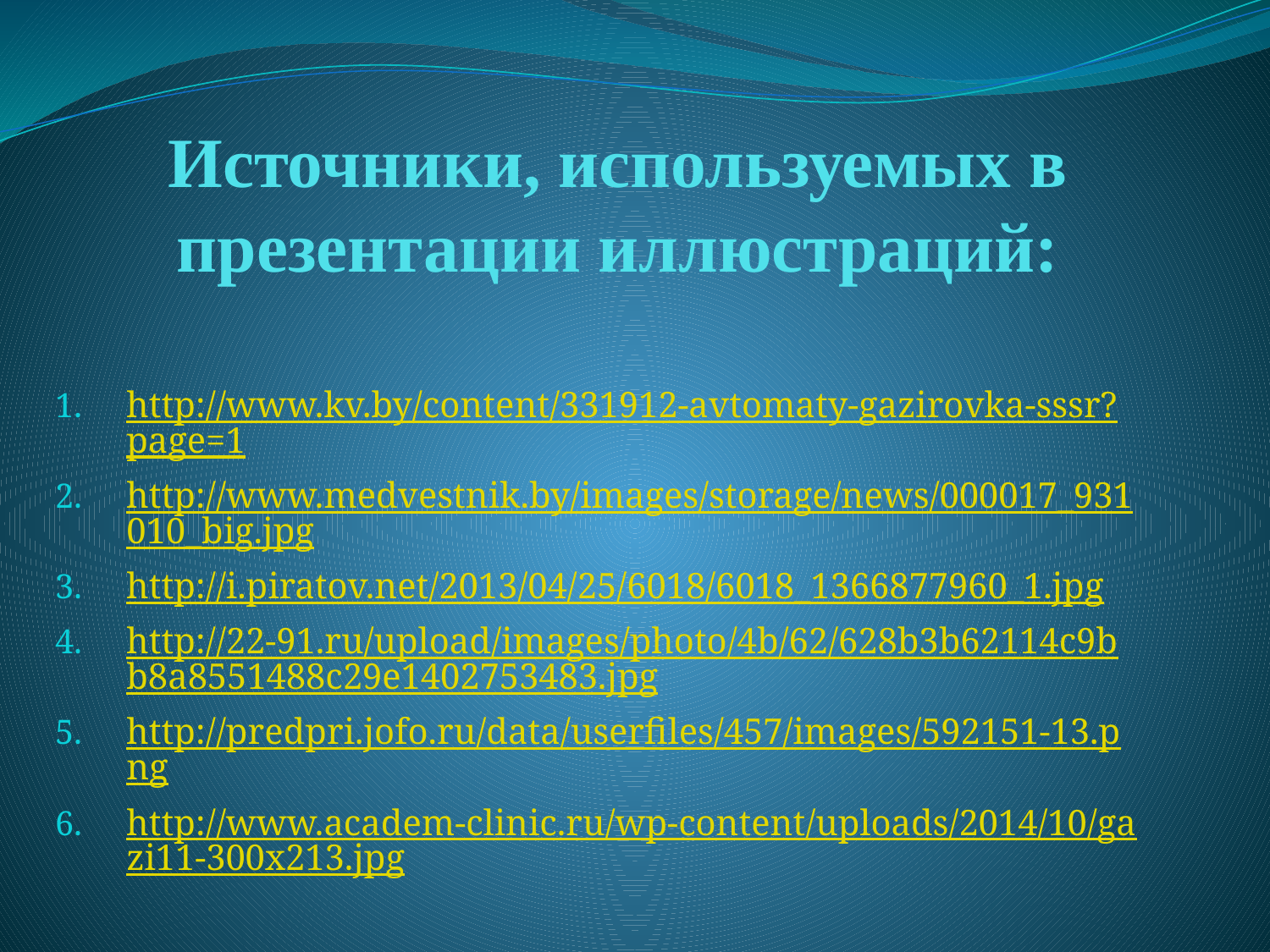

# Источники, используемых в презентации иллюстраций:
http://www.kv.by/content/331912-avtomaty-gazirovka-sssr?page=1
http://www.medvestnik.by/images/storage/news/000017_931010_big.jpg
http://i.piratov.net/2013/04/25/6018/6018_1366877960_1.jpg
http://22-91.ru/upload/images/photo/4b/62/628b3b62114c9bb8a8551488c29e1402753483.jpg
http://predpri.jofo.ru/data/userfiles/457/images/592151-13.png
http://www.academ-clinic.ru/wp-content/uploads/2014/10/gazi11-300x213.jpg